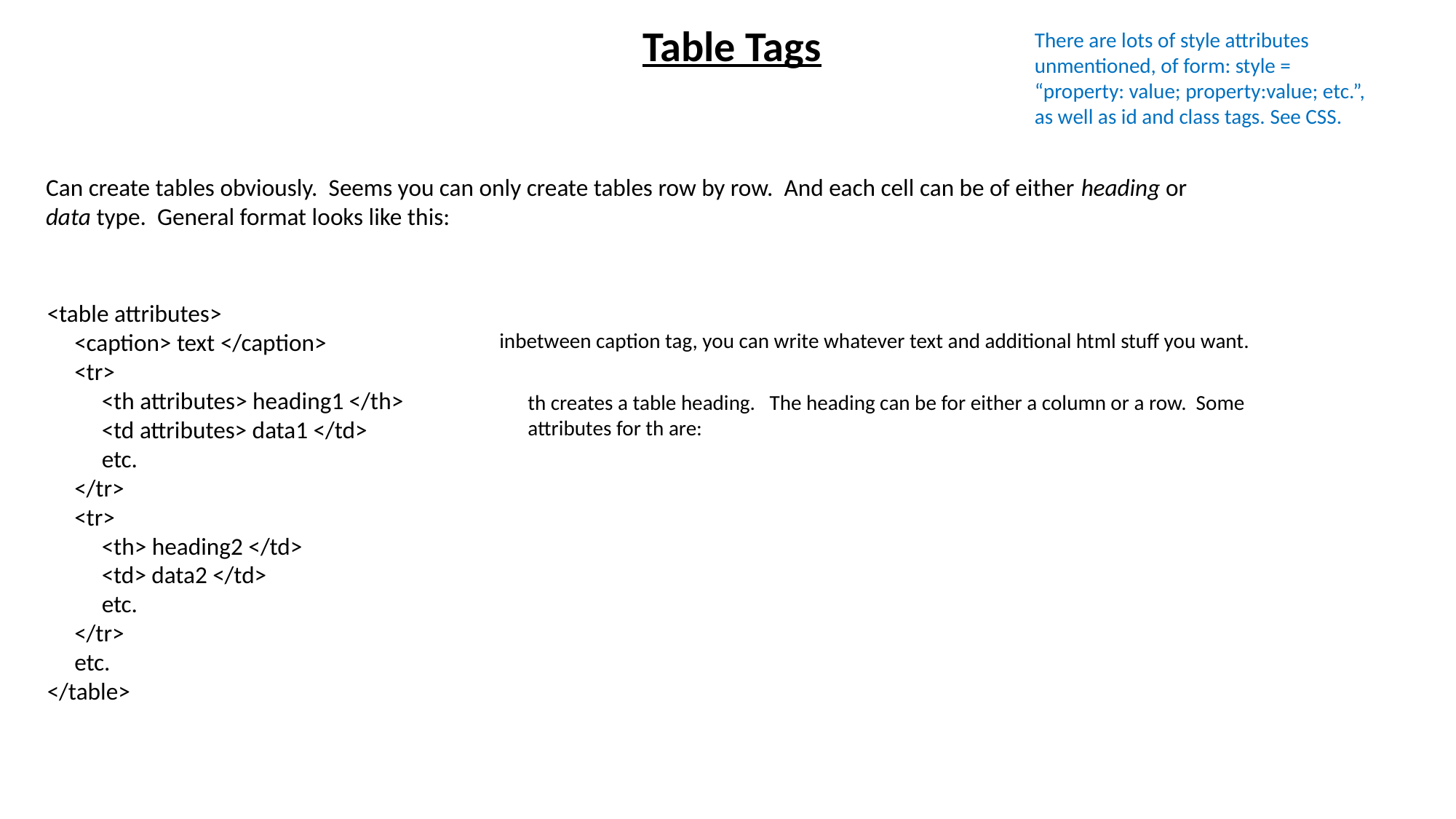

Table Tags
There are lots of style attributes unmentioned, of form: style = “property: value; property:value; etc.”, as well as id and class tags. See CSS.
Can create tables obviously.  Seems you can only create tables row by row.  And each cell can be of either heading or data type.  General format looks like this:
<table attributes>
     <caption> text </caption>
     <tr>
          <th attributes> heading1 </th>
          <td attributes> data1 </td>
          etc.
     </tr>
     <tr>
          <th> heading2 </td>
          <td> data2 </td>
          etc.
     </tr>
     etc.
</table>
inbetween caption tag, you can write whatever text and additional html stuff you want.
th creates a table heading.   The heading can be for either a column or a row.  Some attributes for th are: